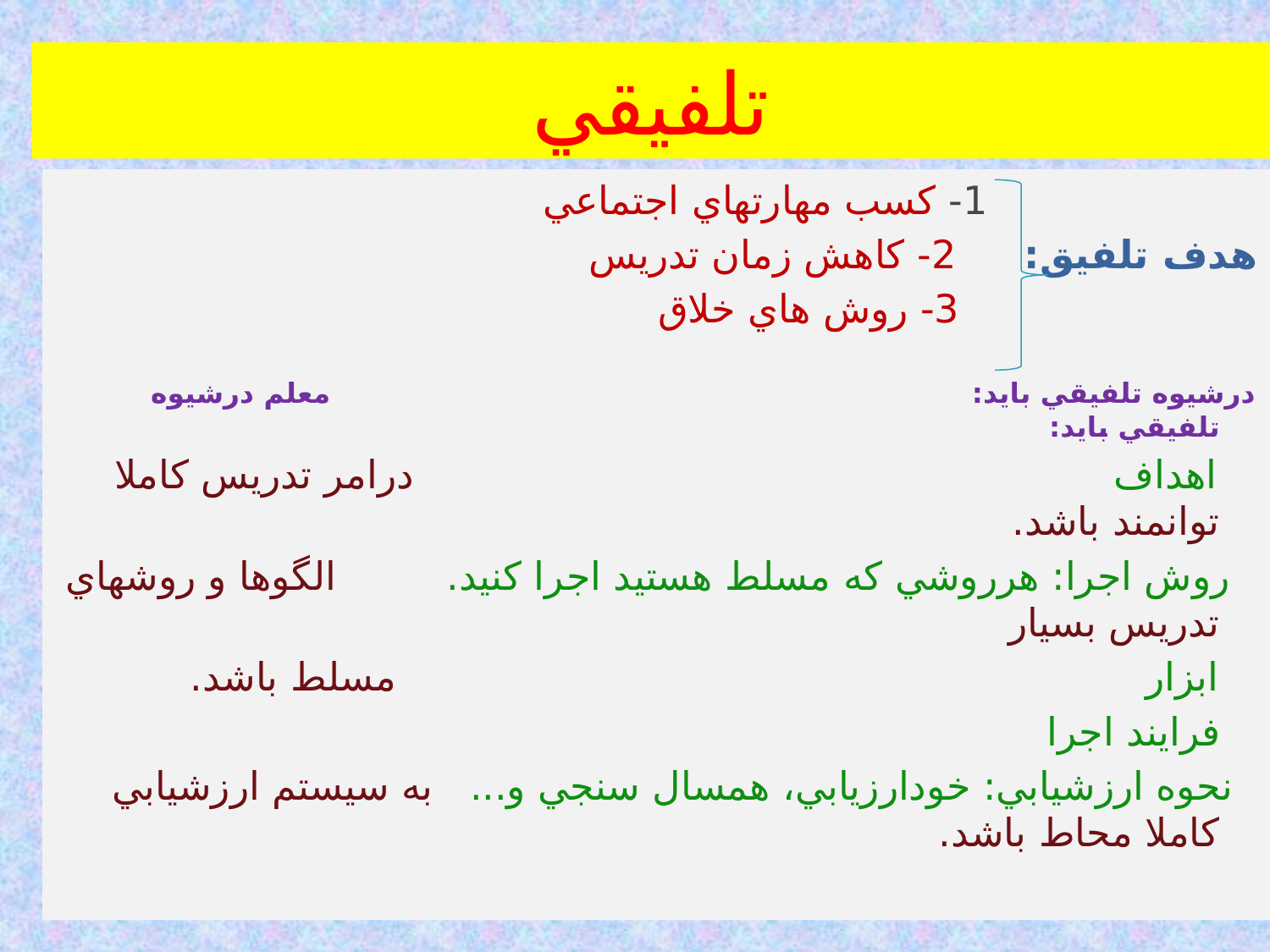

# تلفيقي
                      1- كسب مهارتهاي اجتماعي
هدف تلفيق:     2- كاهش زمان تدريس
                      3- روش هاي خلاق

درشيوه تلفيقي بايد:                                                                  معلم درشيوه تلفيقي بايد:
   اهداف                                                         درامر تدريس كاملا توانمند باشد.
  روش اجرا: هرروشي كه مسلط هستيد اجرا كنيد.         الگوها و روشهاي تدريس بسيار
   ابزار                                                             مسلط باشد.
   فرايند اجرا
  نحوه ارزشيابي: خودارزيابي، همسال سنجي و...   به سيستم ارزشيابي كاملا محاط باشد.